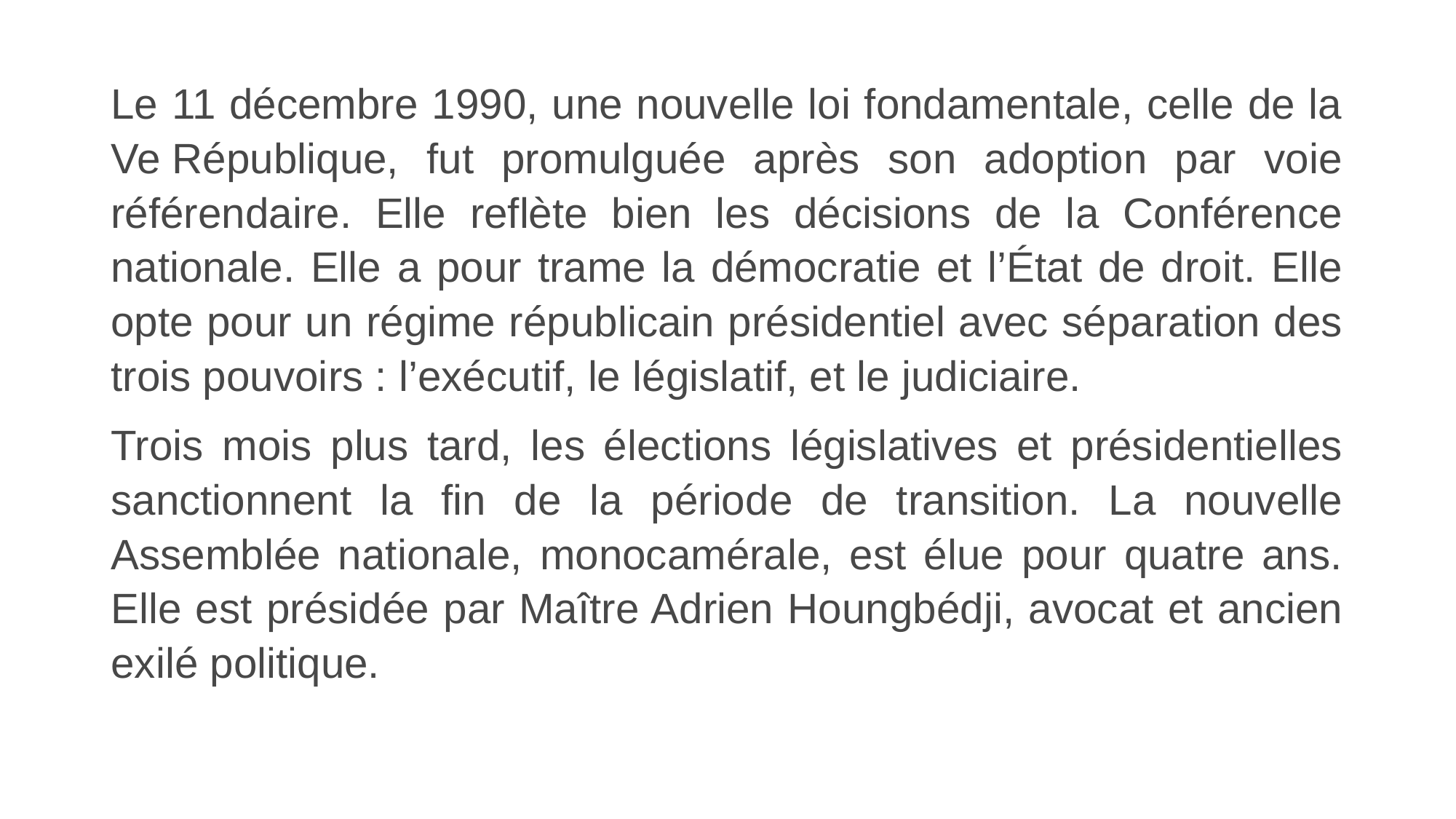

Le 11 décembre 1990, une nouvelle loi fondamentale, celle de la Ve République, fut promulguée après son adoption par voie référendaire. Elle reflète bien les décisions de la Conférence nationale. Elle a pour trame la démocratie et l’État de droit. Elle opte pour un régime républicain présidentiel avec séparation des trois pouvoirs : l’exécutif, le législatif, et le judiciaire.
Trois mois plus tard, les élections législatives et présidentielles sanctionnent la fin de la période de transition. La nouvelle Assemblée nationale, monocamérale, est élue pour quatre ans. Elle est présidée par Maître Adrien Houngbédji, avocat et ancien exilé politique.